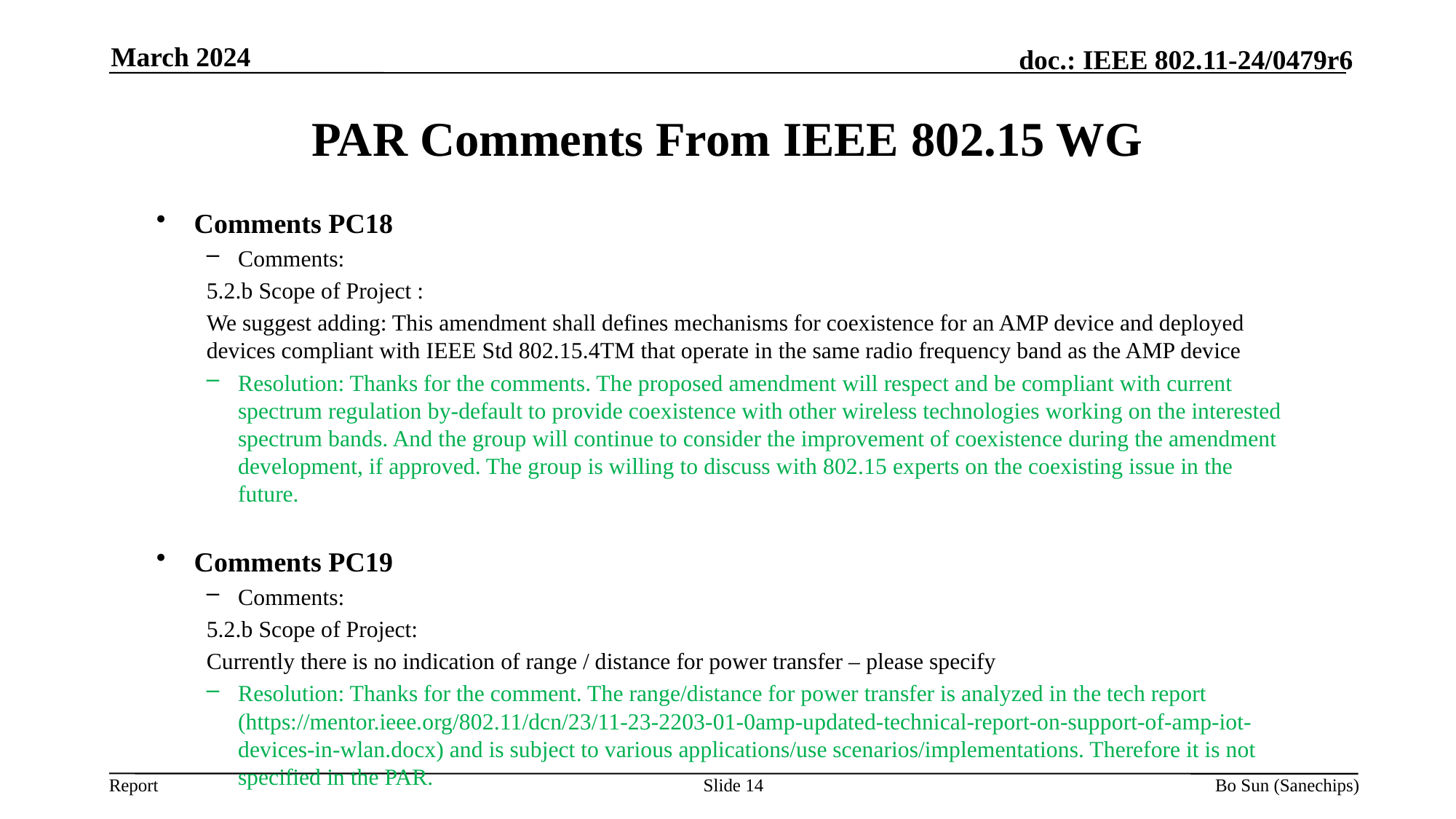

March 2024
PAR Comments From IEEE 802.15 WG
Comments PC18
Comments:
5.2.b Scope of Project :
We suggest adding: This amendment shall defines mechanisms for coexistence for an AMP device and deployed devices compliant with IEEE Std 802.15.4TM that operate in the same radio frequency band as the AMP device
Resolution: Thanks for the comments. The proposed amendment will respect and be compliant with current spectrum regulation by-default to provide coexistence with other wireless technologies working on the interested spectrum bands. And the group will continue to consider the improvement of coexistence during the amendment development, if approved. The group is willing to discuss with 802.15 experts on the coexisting issue in the future.

Comments PC19
Comments:
5.2.b Scope of Project:
Currently there is no indication of range / distance for power transfer – please specify
Resolution: Thanks for the comment. The range/distance for power transfer is analyzed in the tech report (https://mentor.ieee.org/802.11/dcn/23/11-23-2203-01-0amp-updated-technical-report-on-support-of-amp-iot-devices-in-wlan.docx) and is subject to various applications/use scenarios/implementations. Therefore it is not specified in the PAR.
Slide 14
Bo Sun (Sanechips)